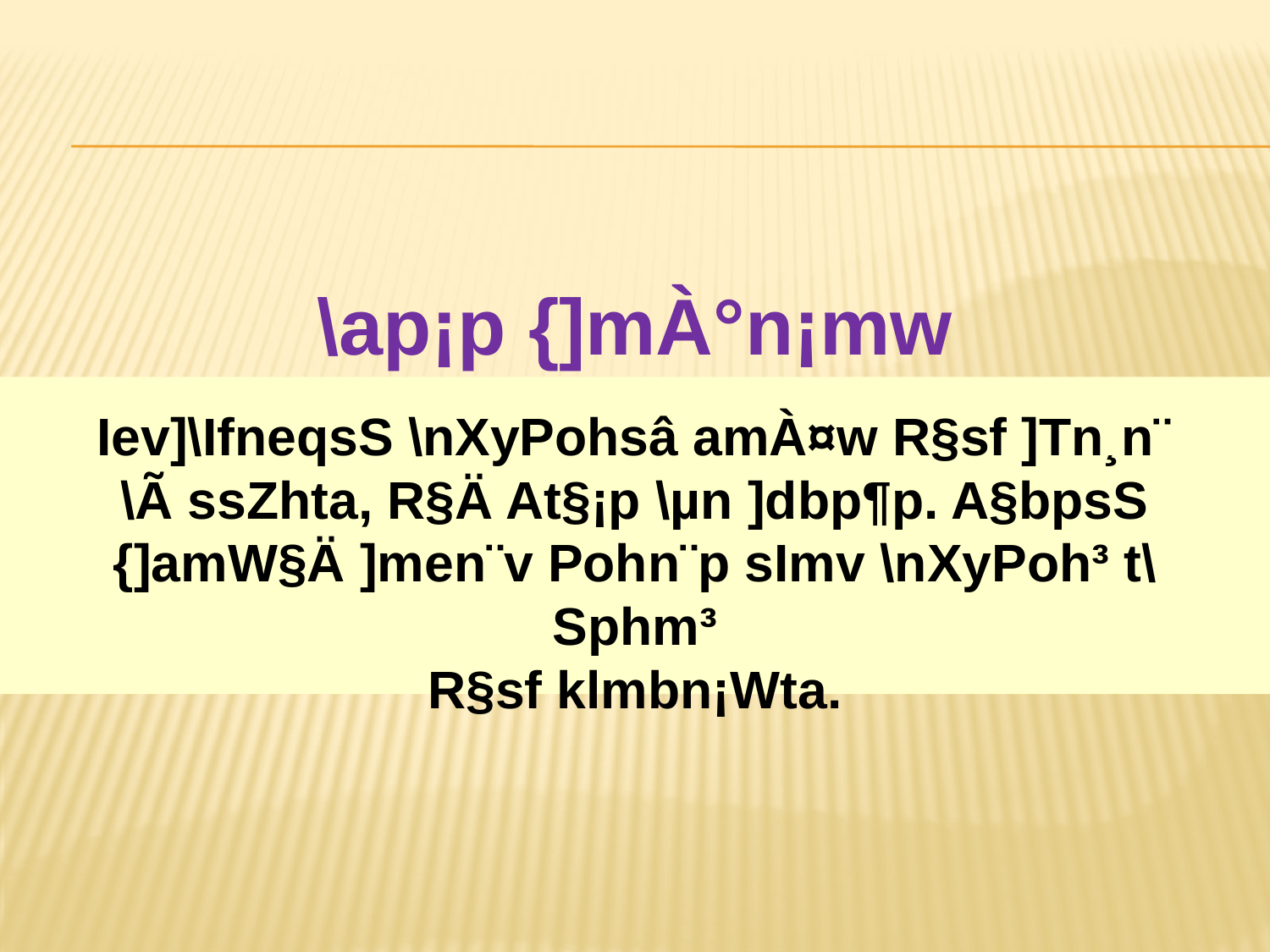

\ap¡p {]mÀ°n¡mw

Iev]\IfneqsS \nXyPohsâ amÀ¤w R§sf ]Tn¸n¨
\Ã ssZhta, R§Ä At§¡p \µn ]dbp¶p. A§bpsS
{]amW§Ä ]men¨v Pohn¨p sIm­v \nXyPoh³ t\Sphm³
R§sf klmbn¡Wta.